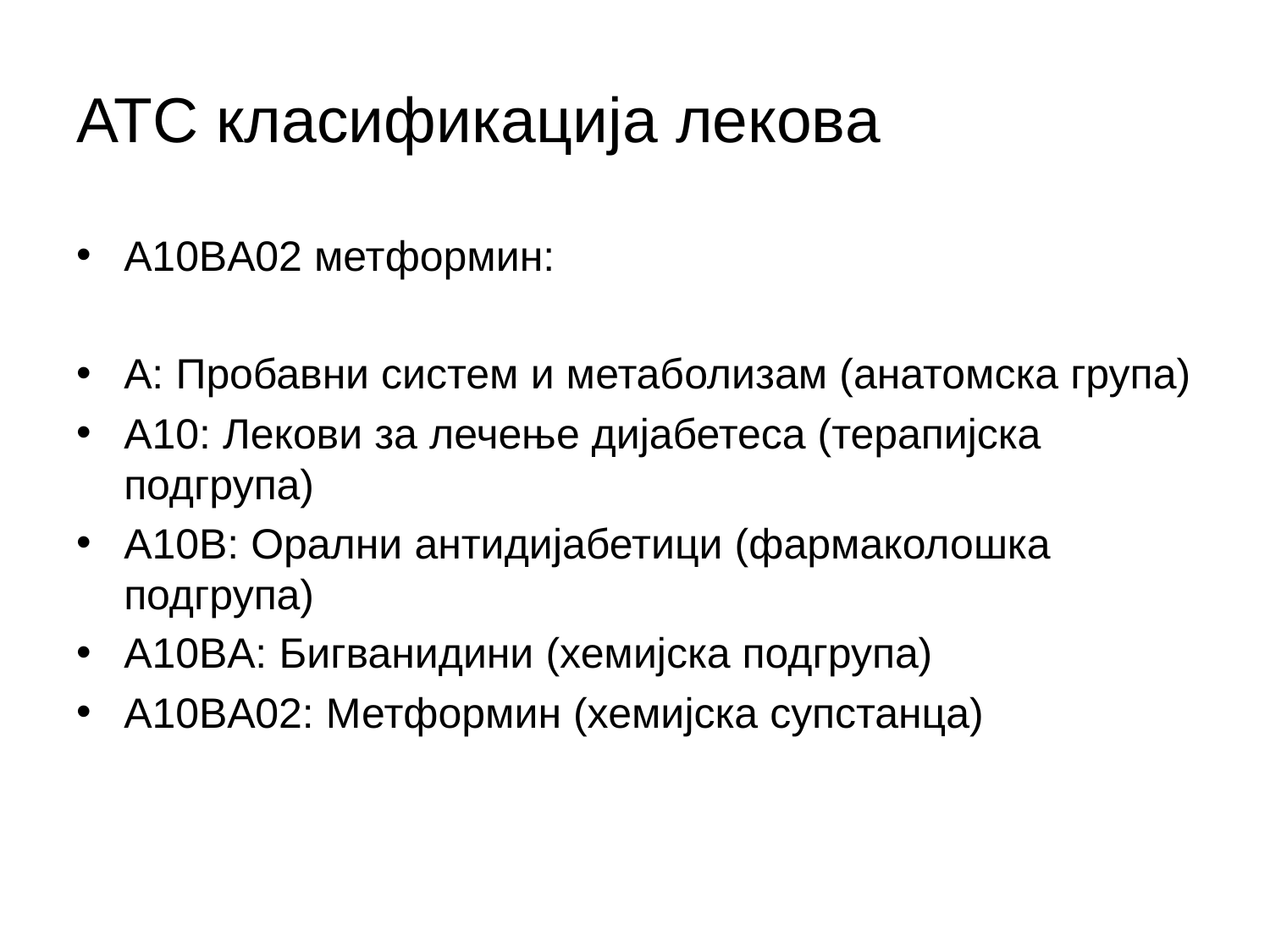

# ATC класификација лекова
A10BA02 метформин:

A: Пробавни систем и метаболизам (анатомска група)
А10: Лекови за лечење дијабетеса (терапијска подгрупа)
А10B: Орални антидијабетици (фармаколошка подгрупа)
А10BА: Бигванидини (хемијска подгрупа)
А10BА02: Метформин (хемијска супстанца)